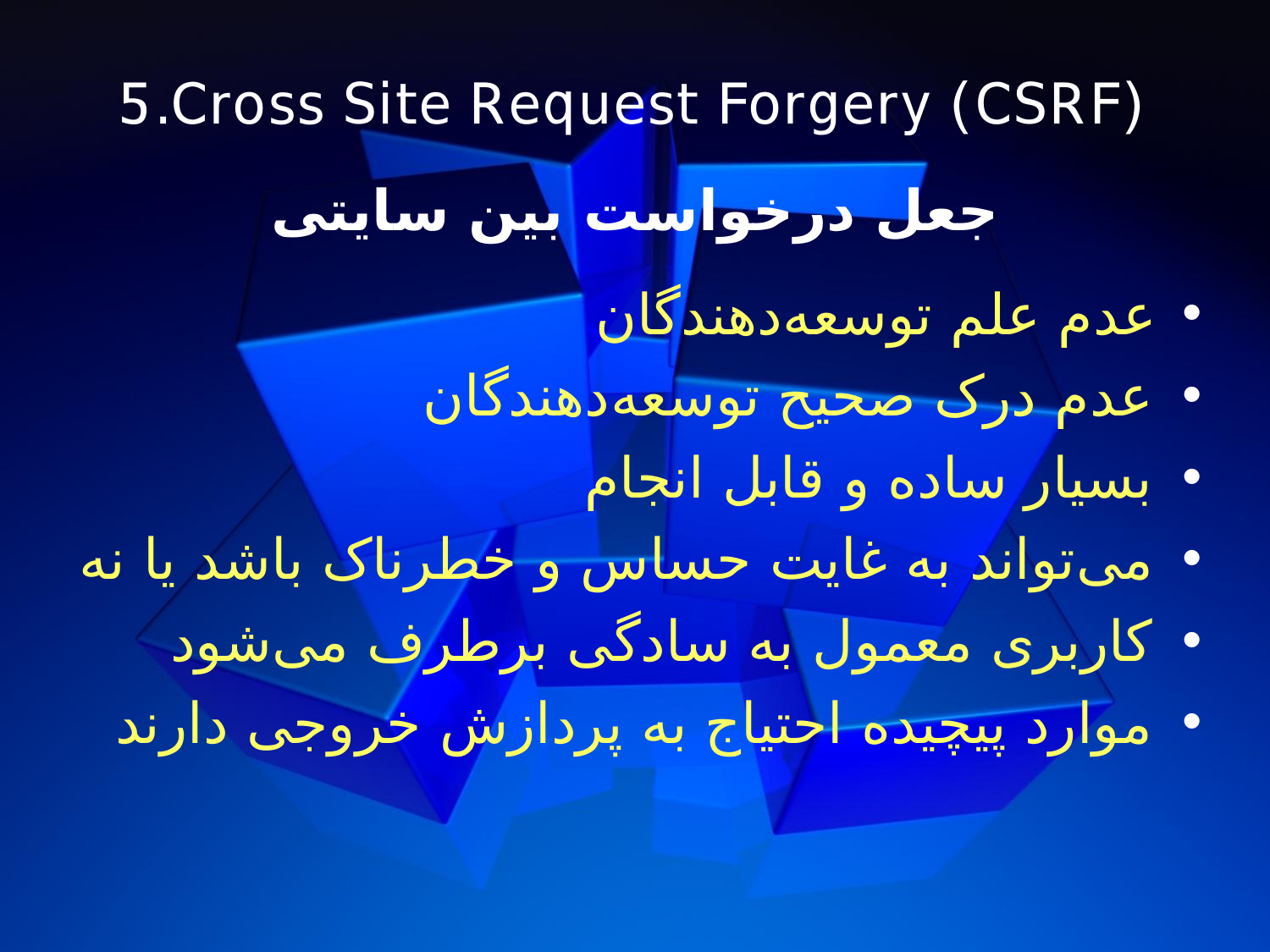

5.Cross Site Request Forgery (CSRF)
جعل درخواست بین سایتی
 عدم علم توسعه‌دهندگان
 عدم درک صحیح توسعه‌دهندگان
 بسیار ساده و قابل انجام
 می‌تواند به غایت حساس و خطرناک باشد یا نه
 کاربری معمول به سادگی برطرف می‌شود
 موارد پیچیده احتیاج به پردازش خروجی دارند